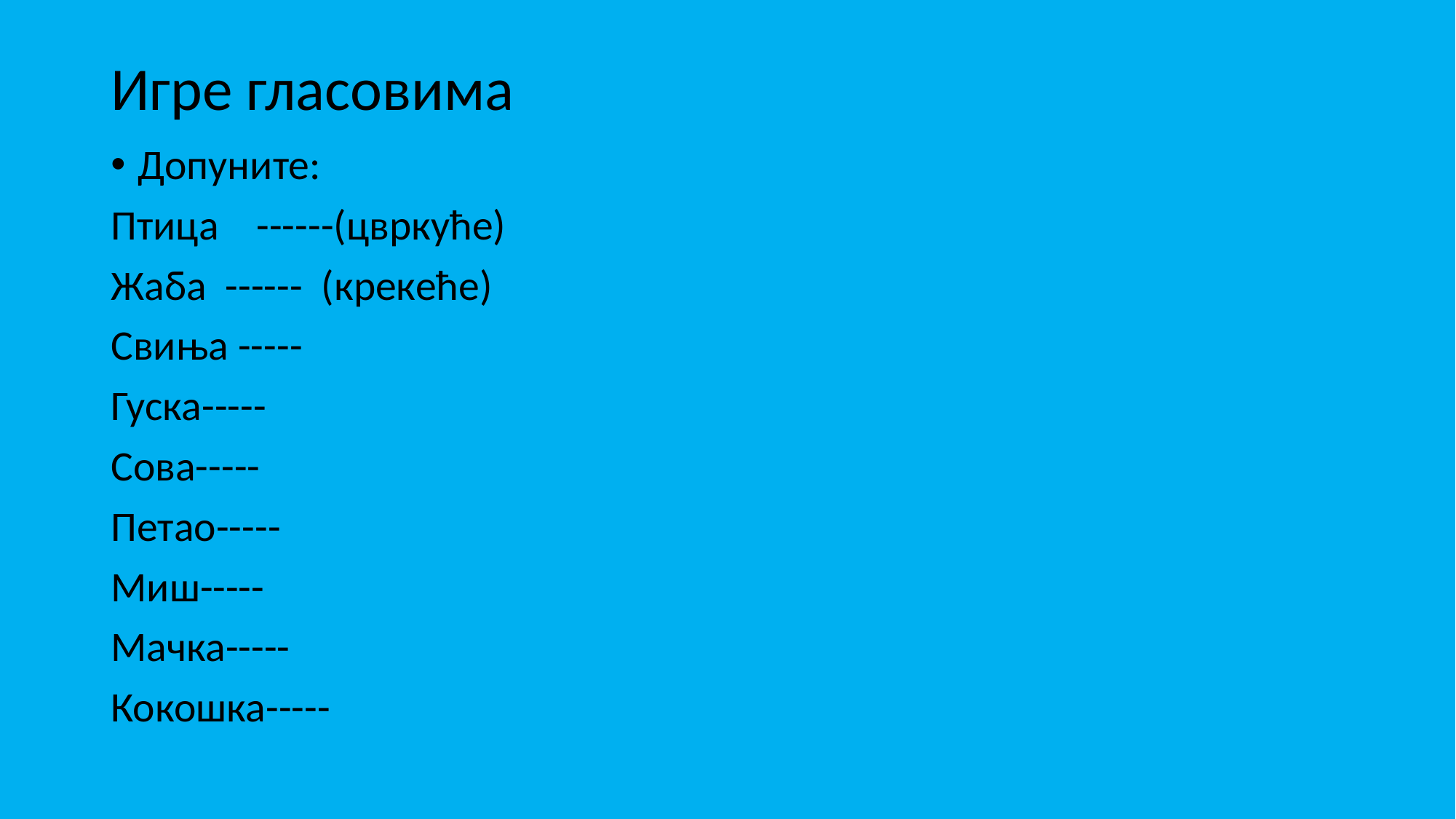

# Игре гласовима
Допуните:
Птица    ------(цвркуће)
Жаба  ------  (крекеће)
Свиња -----
Гуска-----
Сова-----
Петао-----
Миш-----
Мачка-----
Кокошка-----